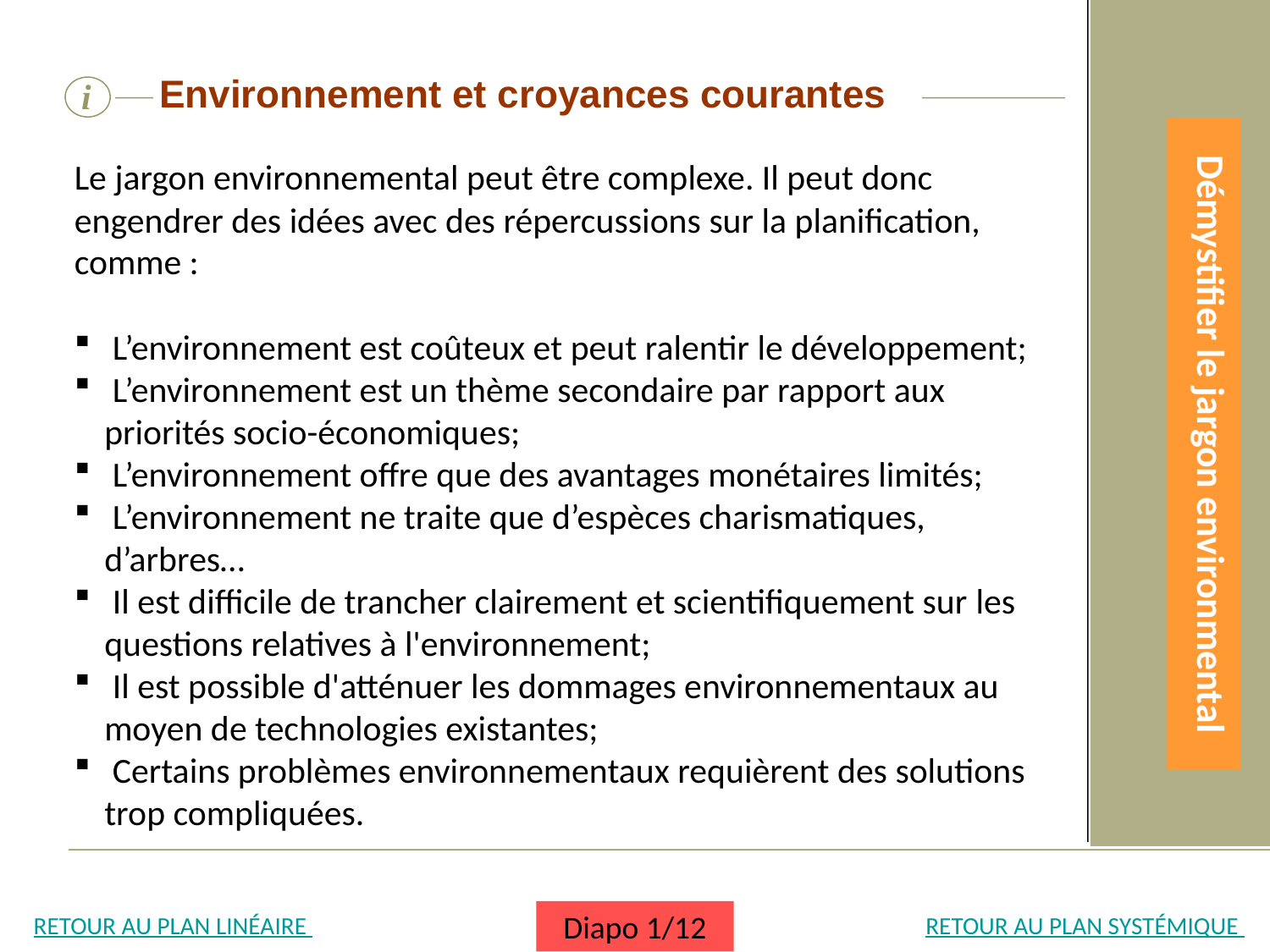

Environnement et croyances courantes
i

Le jargon environnemental peut être complexe. Il peut donc engendrer des idées avec des répercussions sur la planification, comme :

 L’environnement est coûteux et peut ralentir le développement;
 L’environnement est un thème secondaire par rapport aux priorités socio-économiques;
 L’environnement offre que des avantages monétaires limités;
 L’environnement ne traite que d’espèces charismatiques, d’arbres…
 Il est difficile de trancher clairement et scientifiquement sur ​​les questions relatives à l'environnement;
 Il est possible d'atténuer les dommages environnementaux au moyen de technologies existantes;
 Certains problèmes environnementaux requièrent des solutions trop compliquées.
Démystifier le jargon environmental

RETOUR AU PLAN LINÉAIRE
RETOUR AU PLAN SYSTÉMIQUE
Diapo 1/12